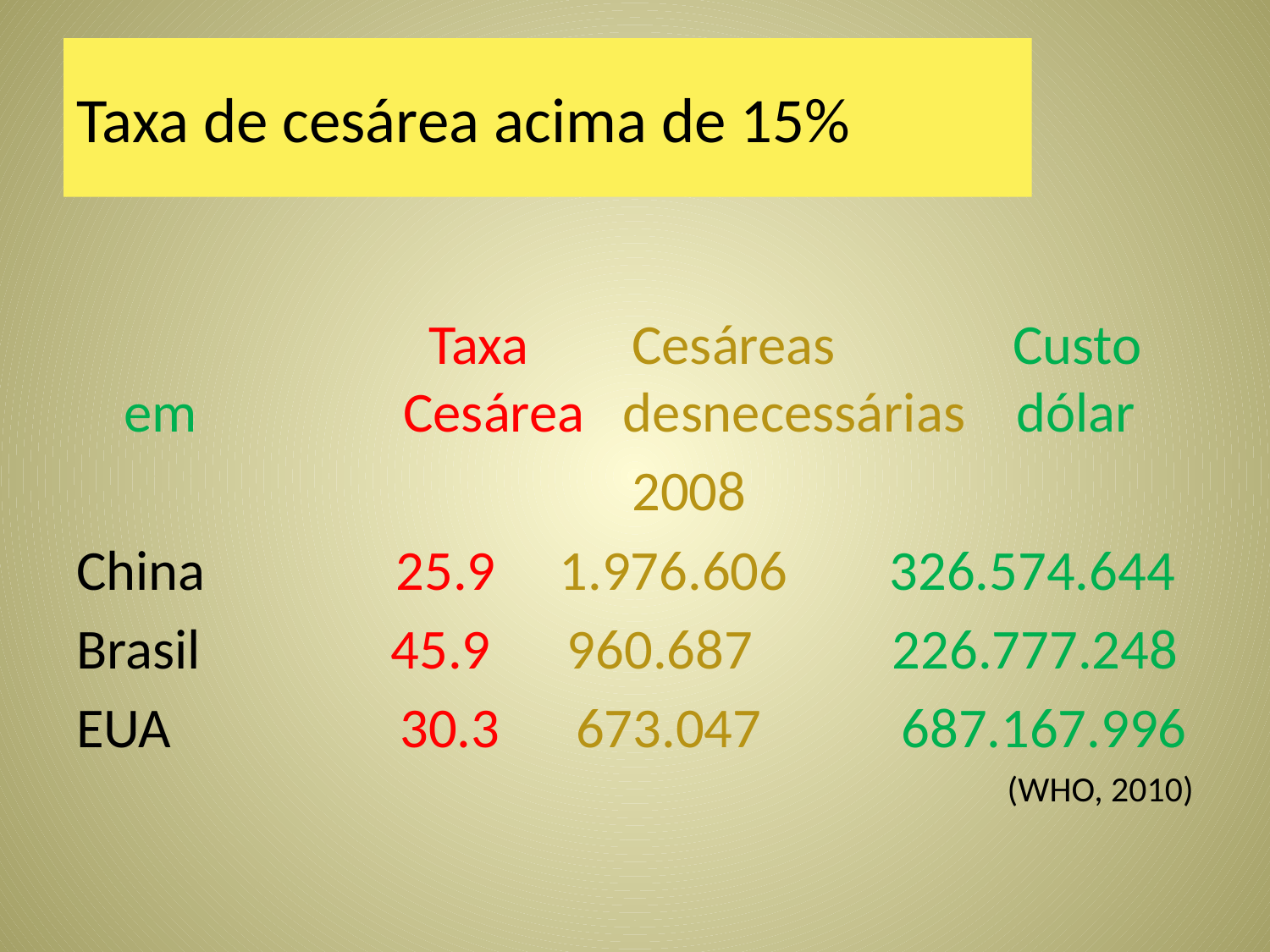

# Taxa de cesárea acima de 15%

			    Taxa      	Cesáreas		Custo em	            Cesárea   desnecessárias    dólar
					2008
China               25.9     1.976.606        326.574.644
Brasil               45.9      960.687           226.777.248
EUA                  30.3      673.047           687.167.996
(WHO, 2010)